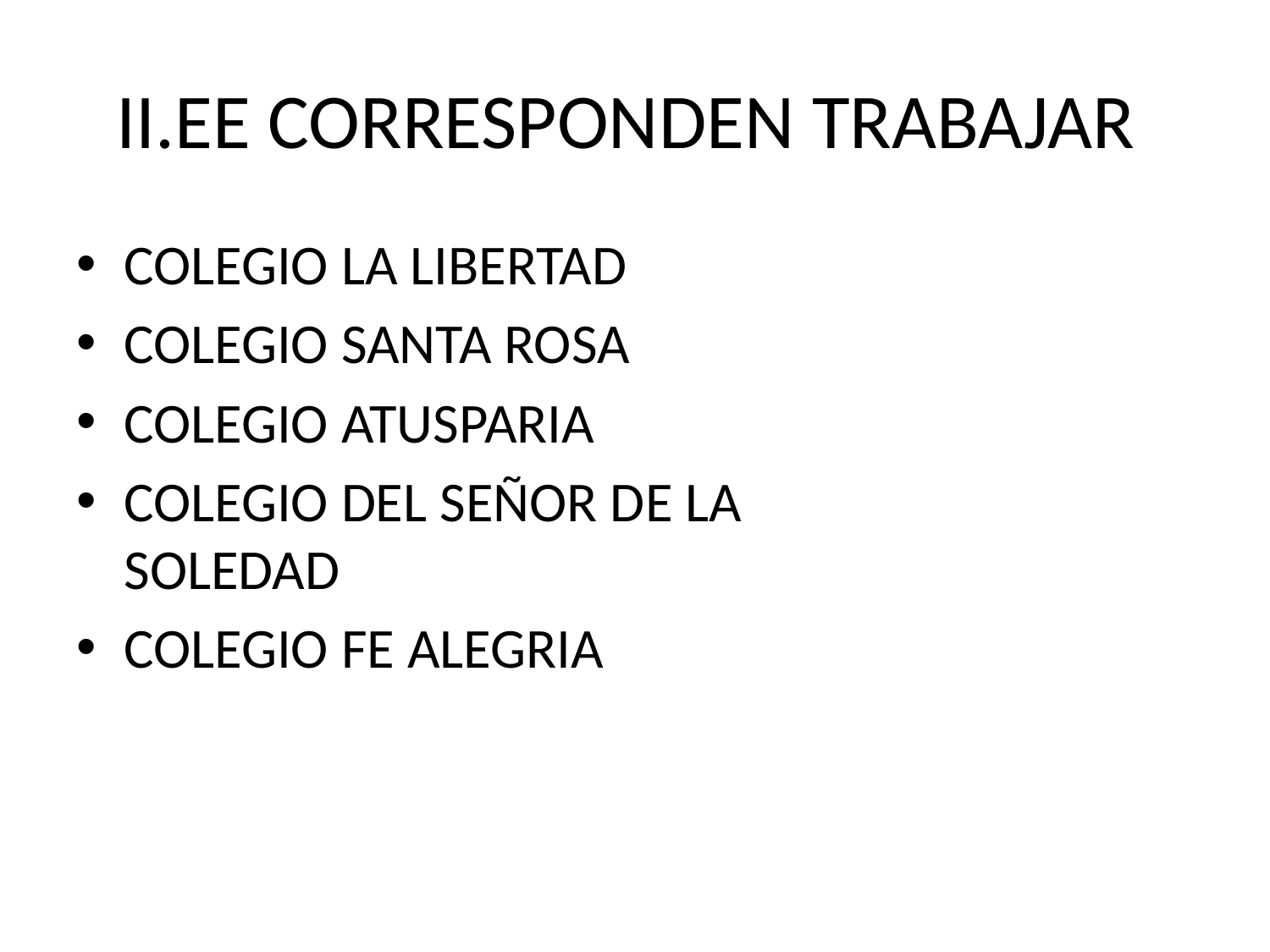

# II.EE CORRESPONDEN TRABAJAR
COLEGIO LA LIBERTAD
COLEGIO SANTA ROSA
COLEGIO ATUSPARIA
COLEGIO DEL SEÑOR DE LA SOLEDAD
COLEGIO FE ALEGRIA